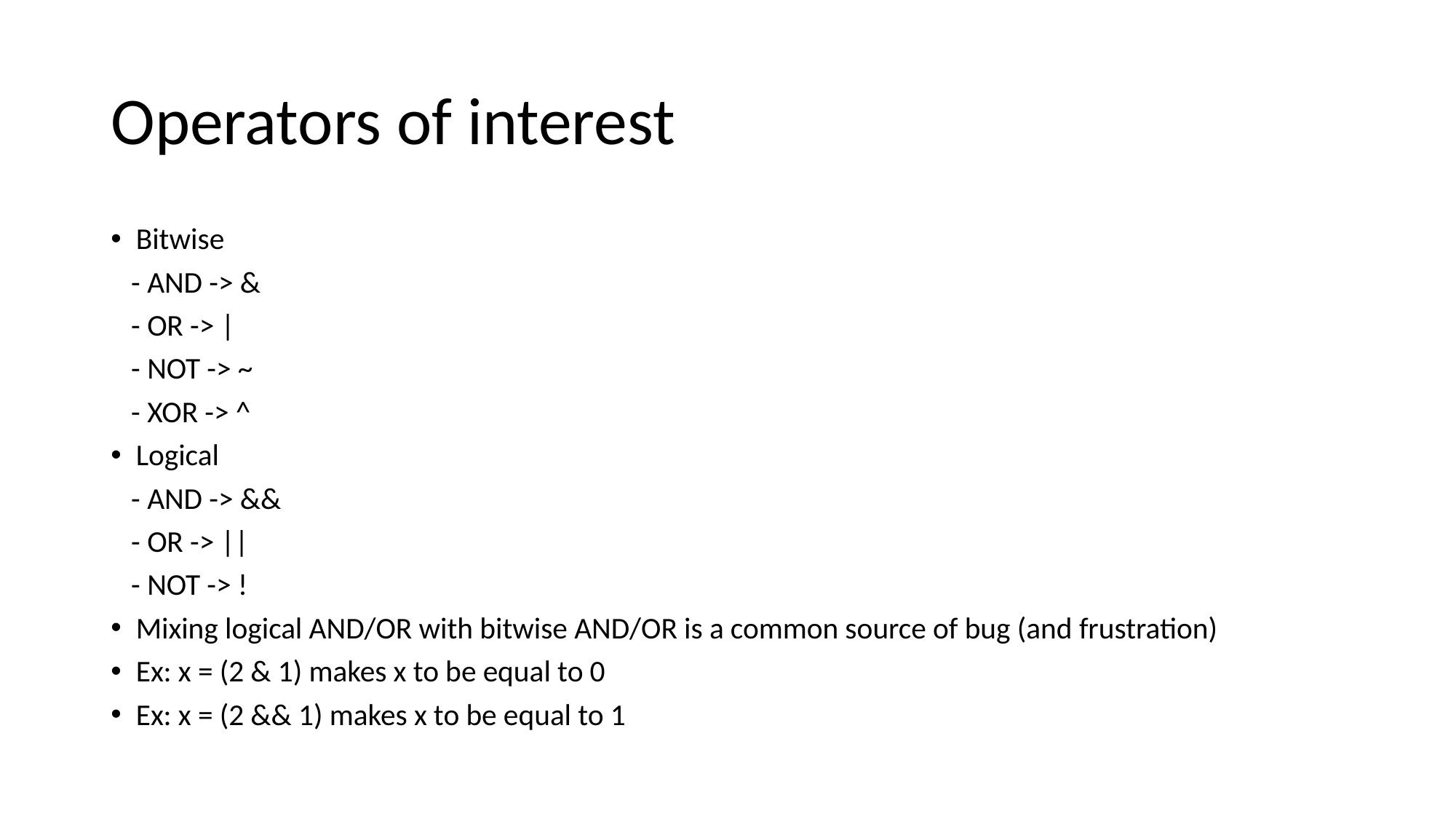

# Operators of interest
Bitwise
   - AND -> &
   - OR -> |
   - NOT -> ~
   - XOR -> ^
Logical
   - AND -> &&
   - OR -> ||
   - NOT -> !
Mixing logical AND/OR with bitwise AND/OR is a common source of bug (and frustration)
Ex: x = (2 & 1) makes x to be equal to 0
Ex: x = (2 && 1) makes x to be equal to 1